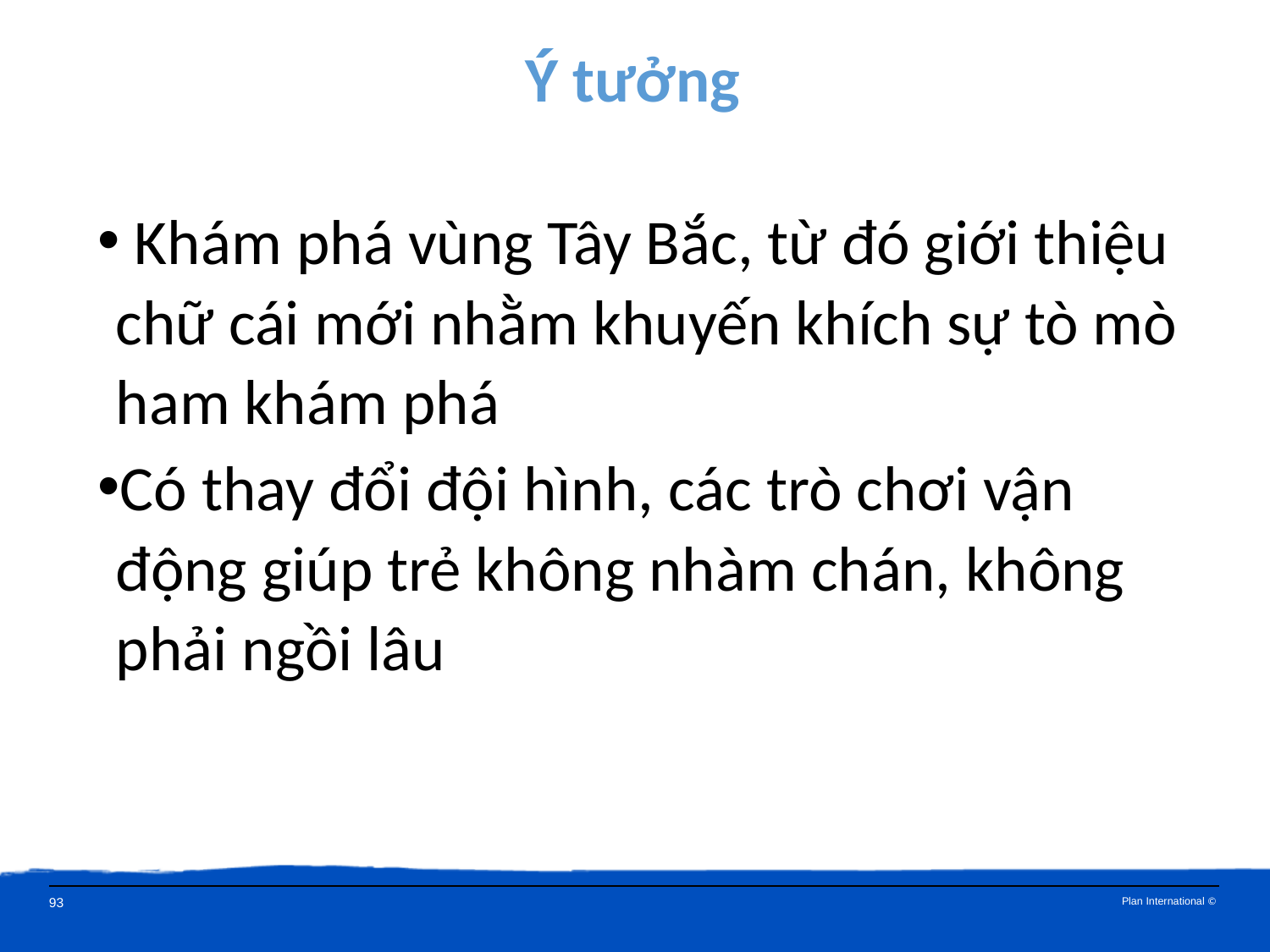

Ý tưởng
 Khám phá vùng Tây Bắc, từ đó giới thiệu chữ cái mới nhằm khuyến khích sự tò mò ham khám phá
Có thay đổi đội hình, các trò chơi vận động giúp trẻ không nhàm chán, không phải ngồi lâu

93